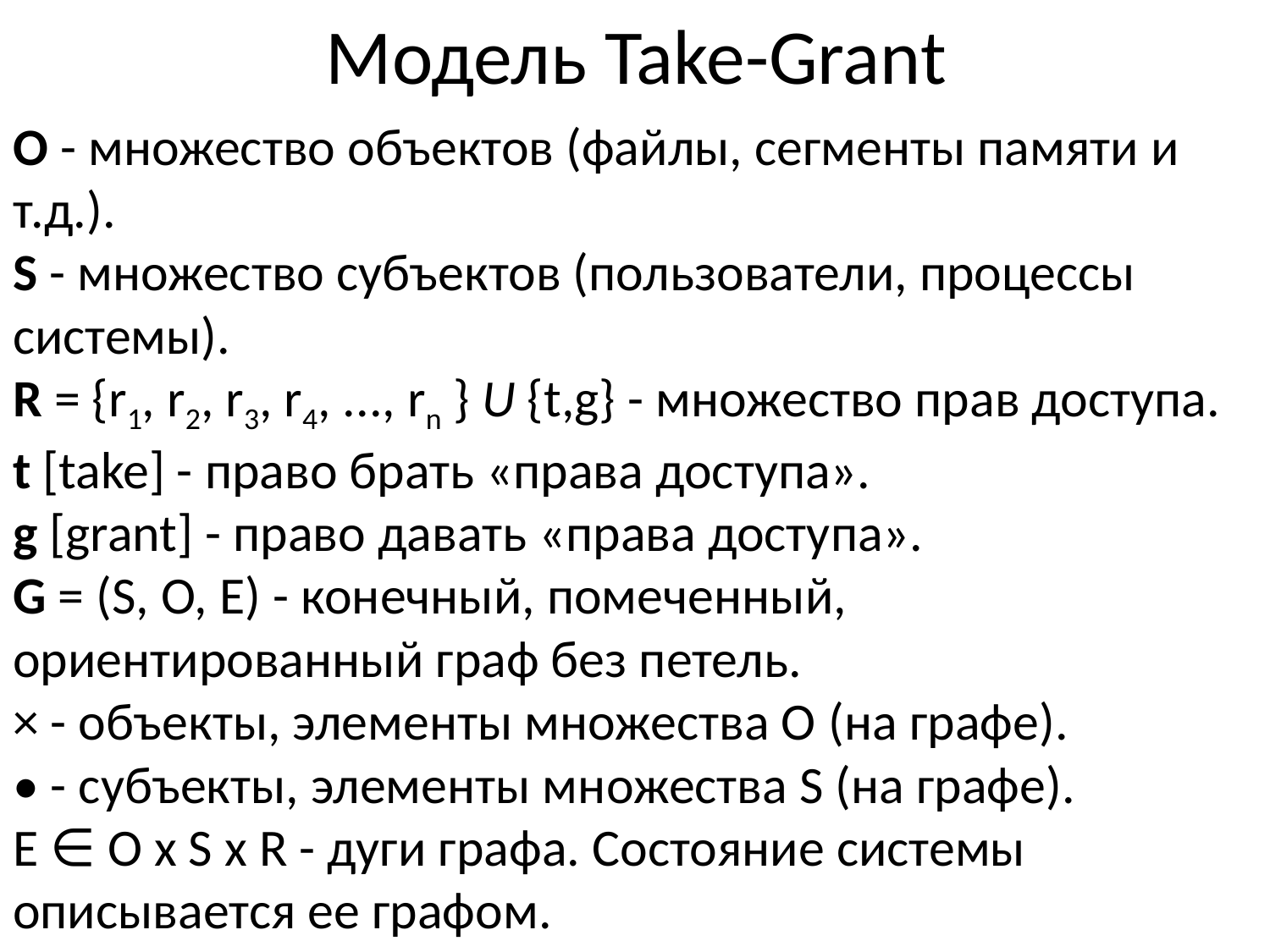

# Модель Take-Grant
О - множество объектов (файлы, сегменты памяти и т.д.).
S - множество субъектов (пользователи, процессы системы).
R = {r1, r2, r3, r4, ..., rn } U {t,g} - множество прав доступа.
t [take] - право брать «права доступа».
g [grant] - право давать «права доступа».
G = (S, O, E) - конечный, помеченный, ориентированный граф без петель.
× - объекты, элементы множества О (на графе).
• - субъекты, элементы множества S (на графе).
E ∈ O x S x R - дуги графа. Состояние системы описывается ее графом.